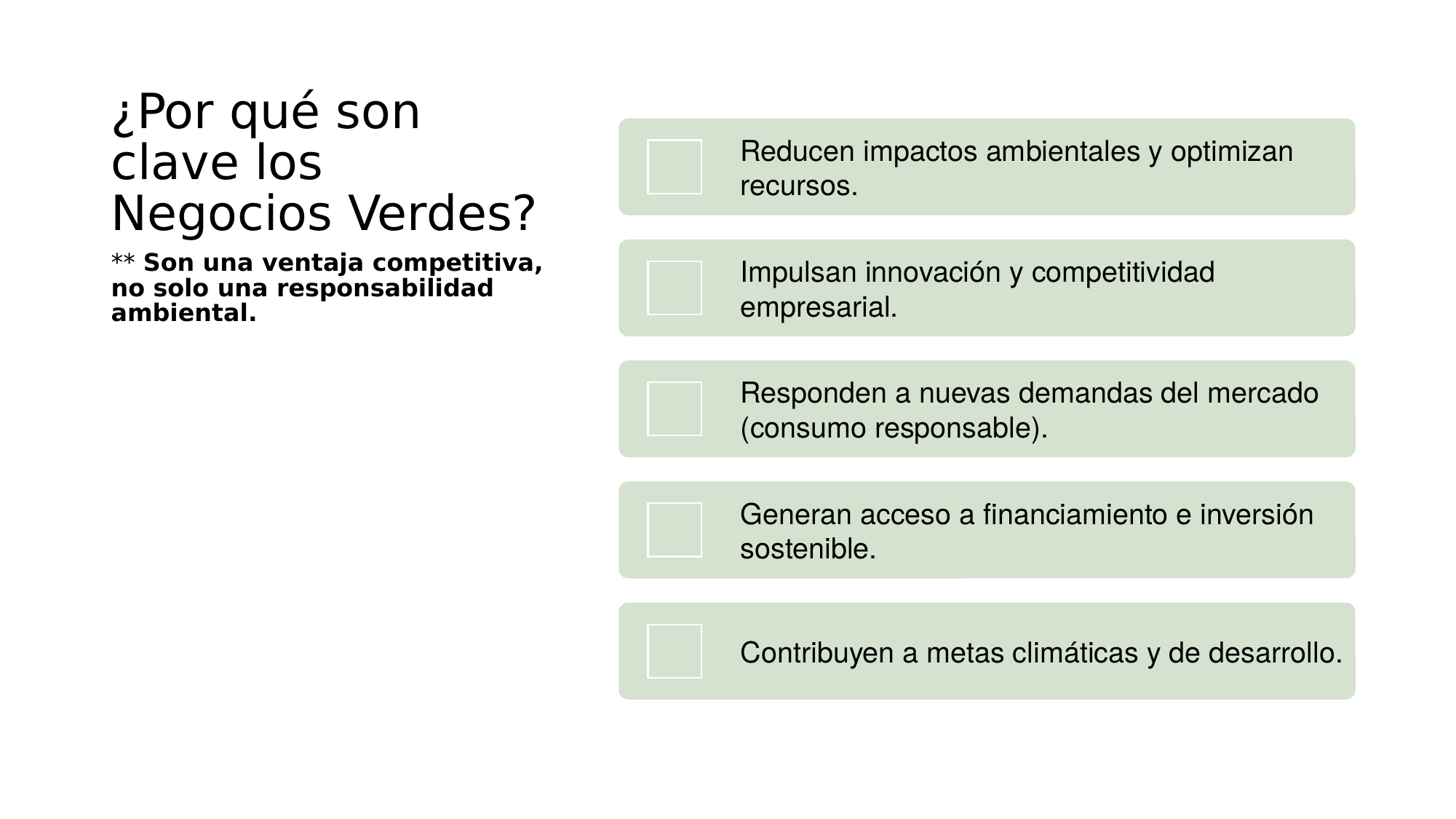

# ¿Por qué son clave los Negocios Verdes?
Reducen impactos ambientales y optimizan recursos.
Impulsan innovación y competitividad empresarial.
Responden a nuevas demandas del mercado (consumo responsable).
Generan acceso a financiamiento e inversión sostenible.
Contribuyen a metas climáticas y de desarrollo.
** Son una ventaja competitiva, no solo una responsabilidad ambiental.